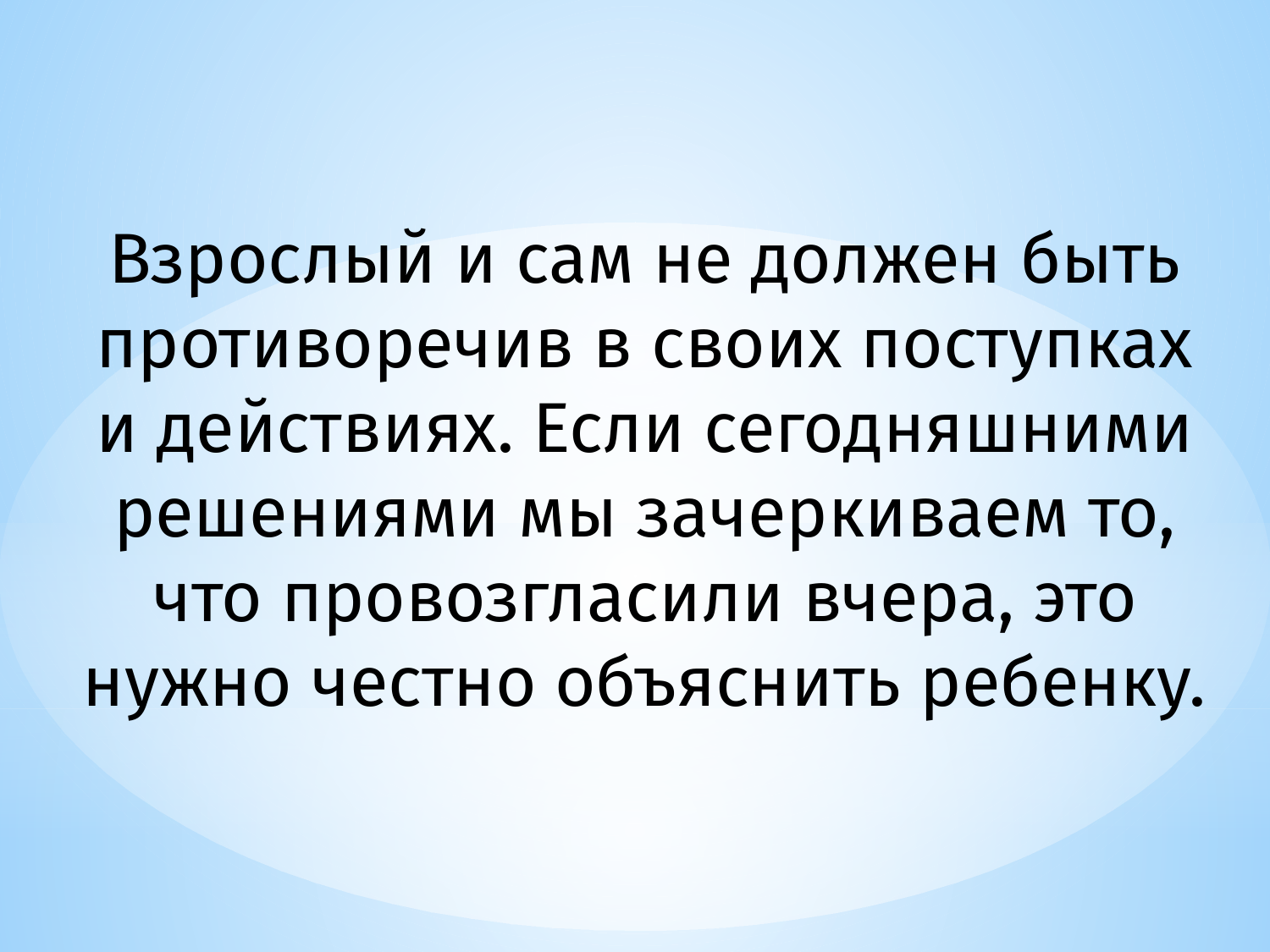

Взрослый и сам не должен быть противоречив в своих поступках и действиях. Если сегодняшними решениями мы зачеркиваем то, что провозгласили вчера, это нужно честно объяснить ребенку.